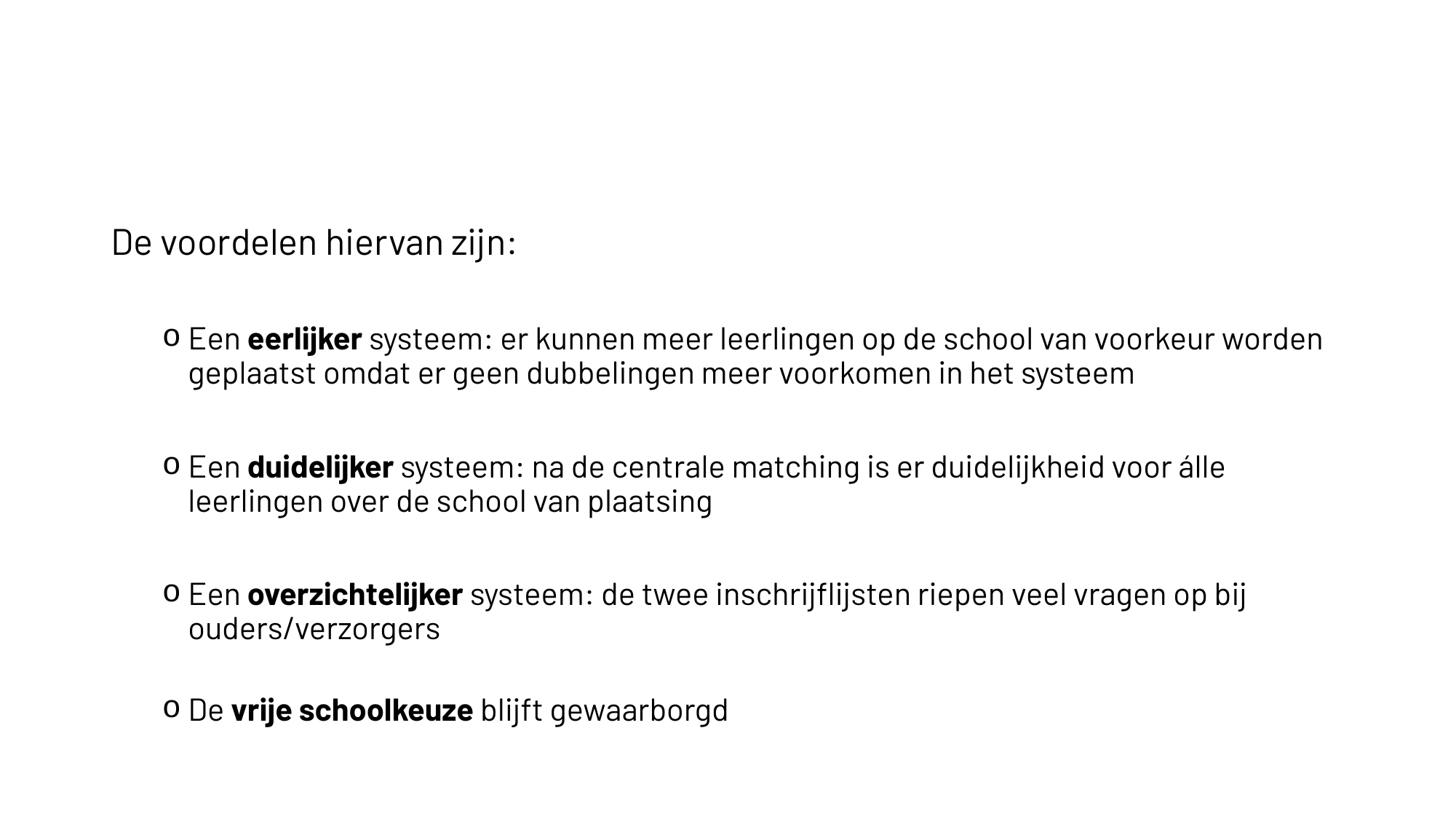

#
De voordelen hiervan zijn:

Een eerlijker systeem: er kunnen meer leerlingen op de school van voorkeur worden geplaatst omdat er geen dubbelingen meer voorkomen in het systeem

Een duidelijker systeem: na de centrale matching is er duidelijkheid voor álle leerlingen over de school van plaatsing

Een overzichtelijker systeem: de twee inschrijflijsten riepen veel vragen op bij ouders/verzorgers

De vrije schoolkeuze blijft gewaarborgd